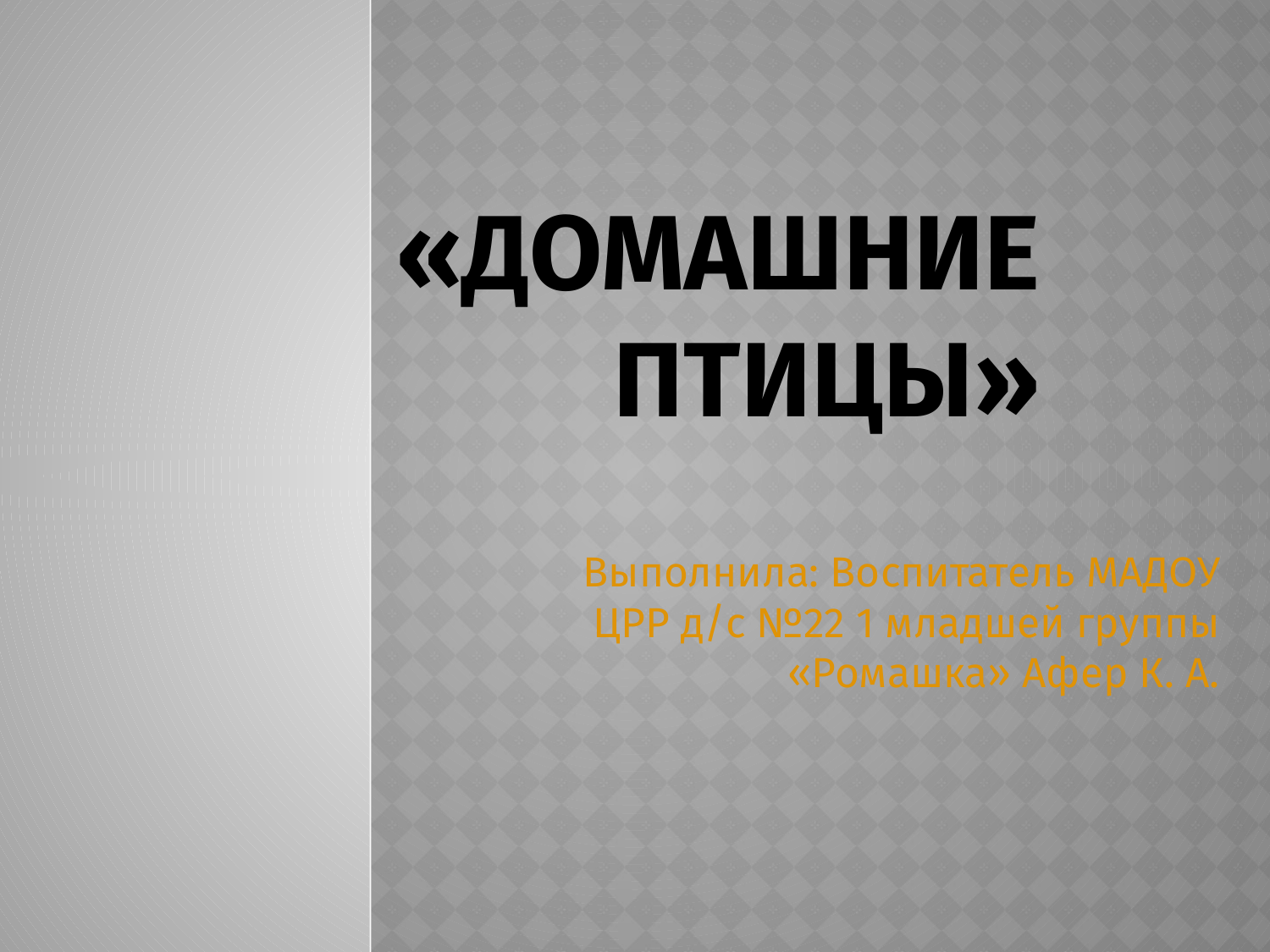

# «Домашние птицы»
Выполнила: Воспитатель МАДОУ ЦРР д/с №22 1 младшей группы «Ромашка» Афер К. А.